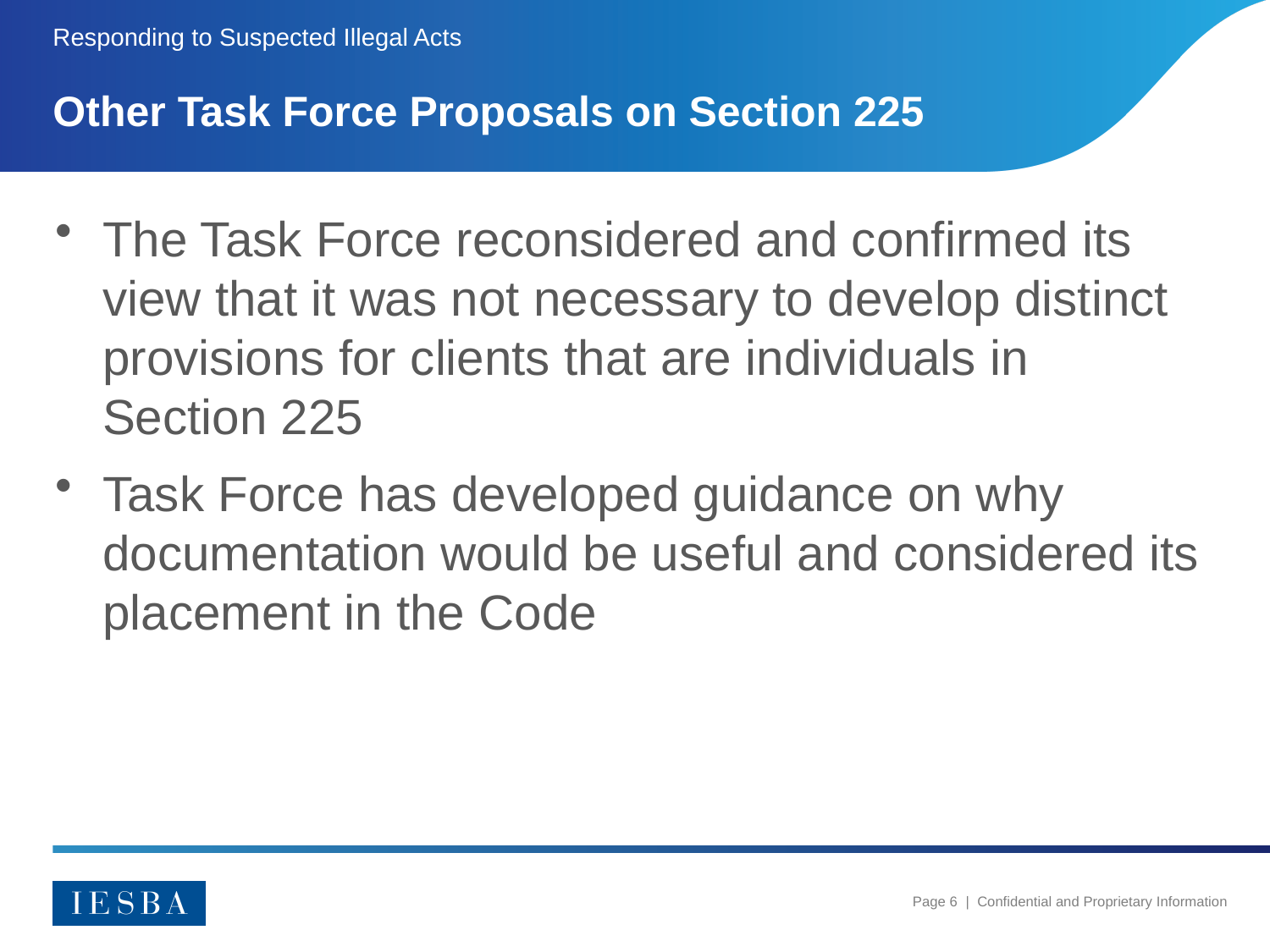

Responding to Suspected Illegal Acts

# Other Task Force Proposals on Section 225
The Task Force reconsidered and confirmed its view that it was not necessary to develop distinct provisions for clients that are individuals in Section 225
Task Force has developed guidance on why documentation would be useful and considered its placement in the Code